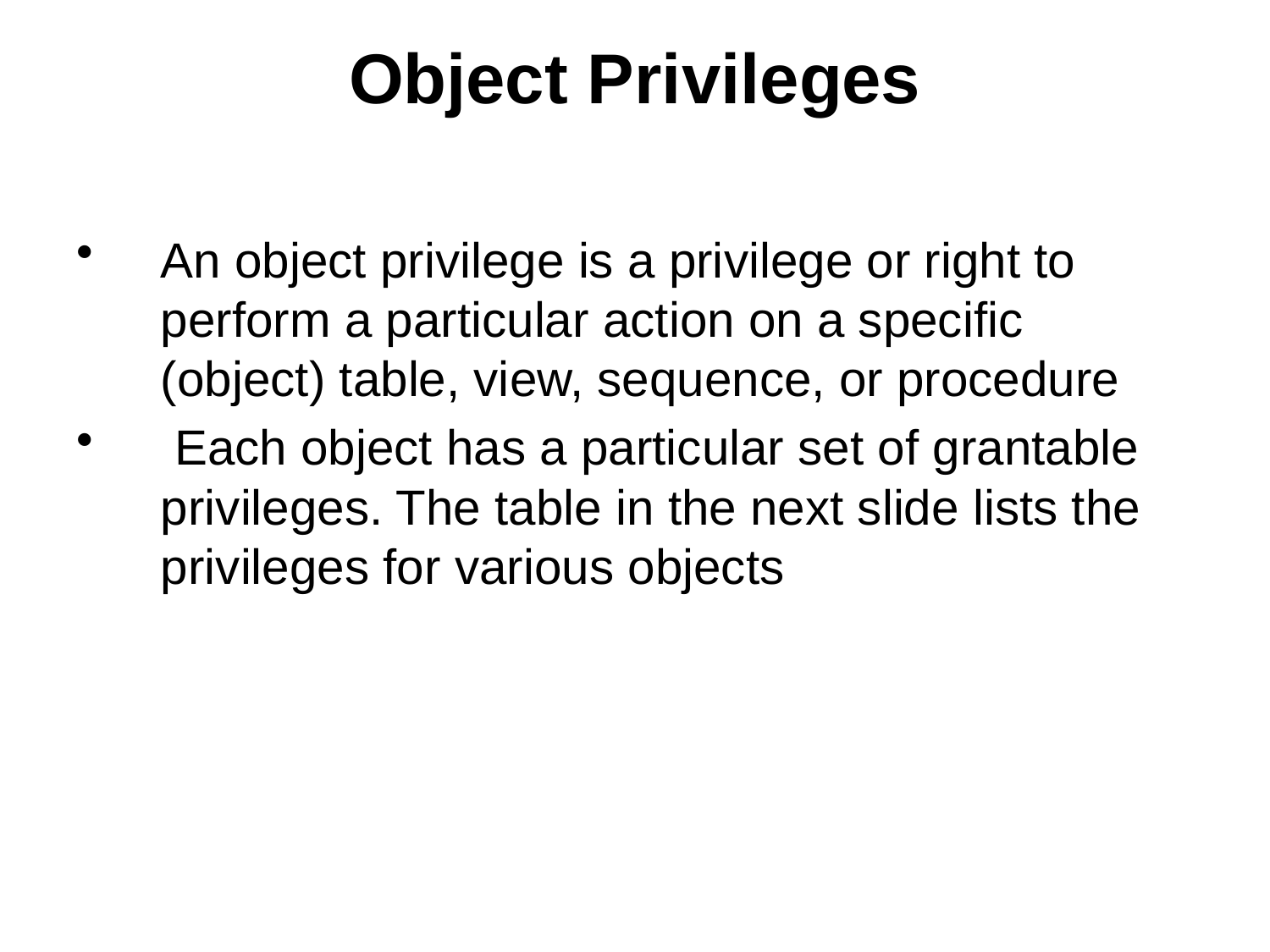

# Object Privileges
An object privilege is a privilege or right to perform a particular action on a specific (object) table, view, sequence, or procedure
 Each object has a particular set of grantable privileges. The table in the next slide lists the privileges for various objects